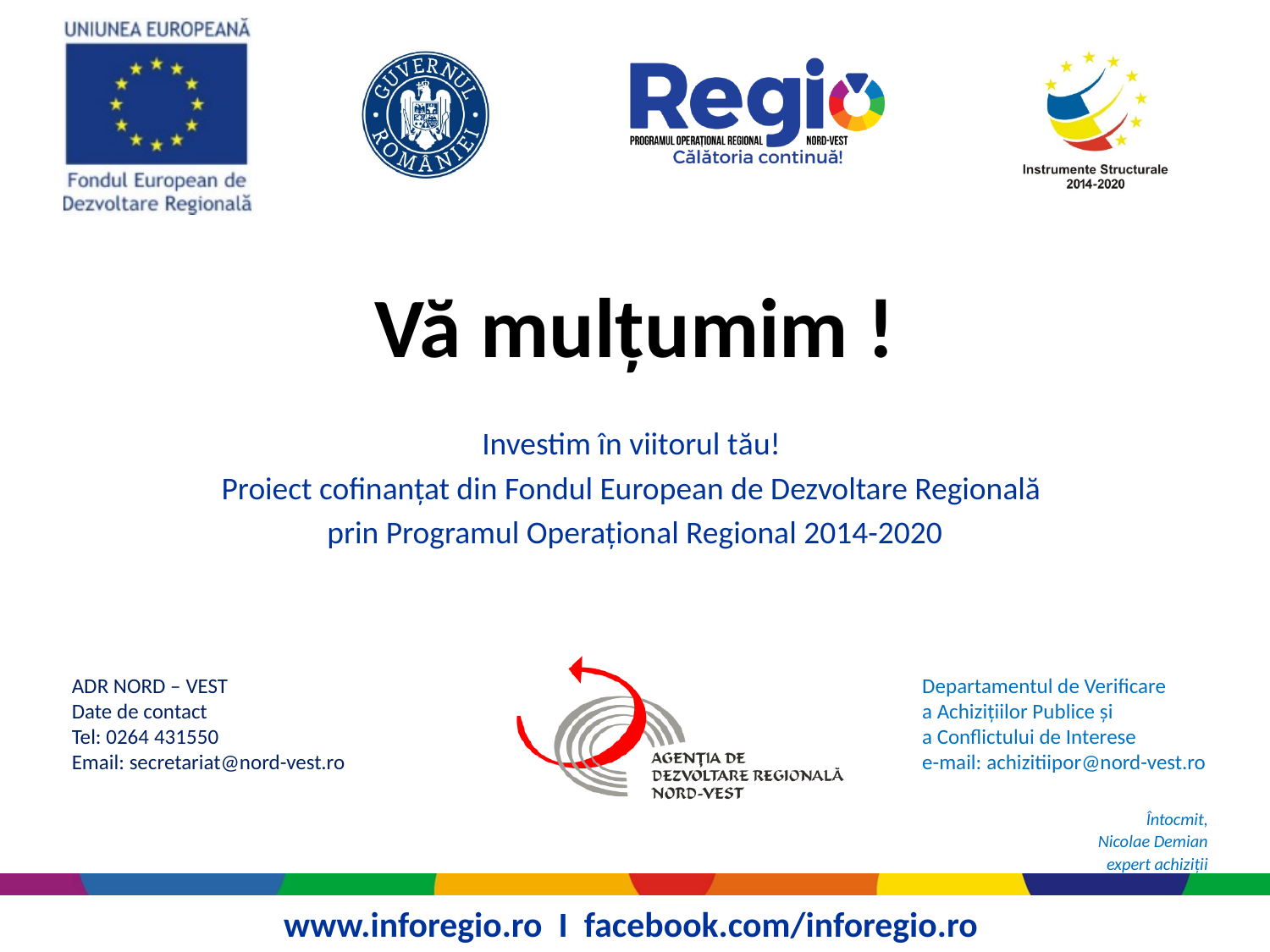

# Vă mulțumim !
Investim în viitorul tău!
Proiect cofinanțat din Fondul European de Dezvoltare Regională
prin Programul Operațional Regional 2014-2020